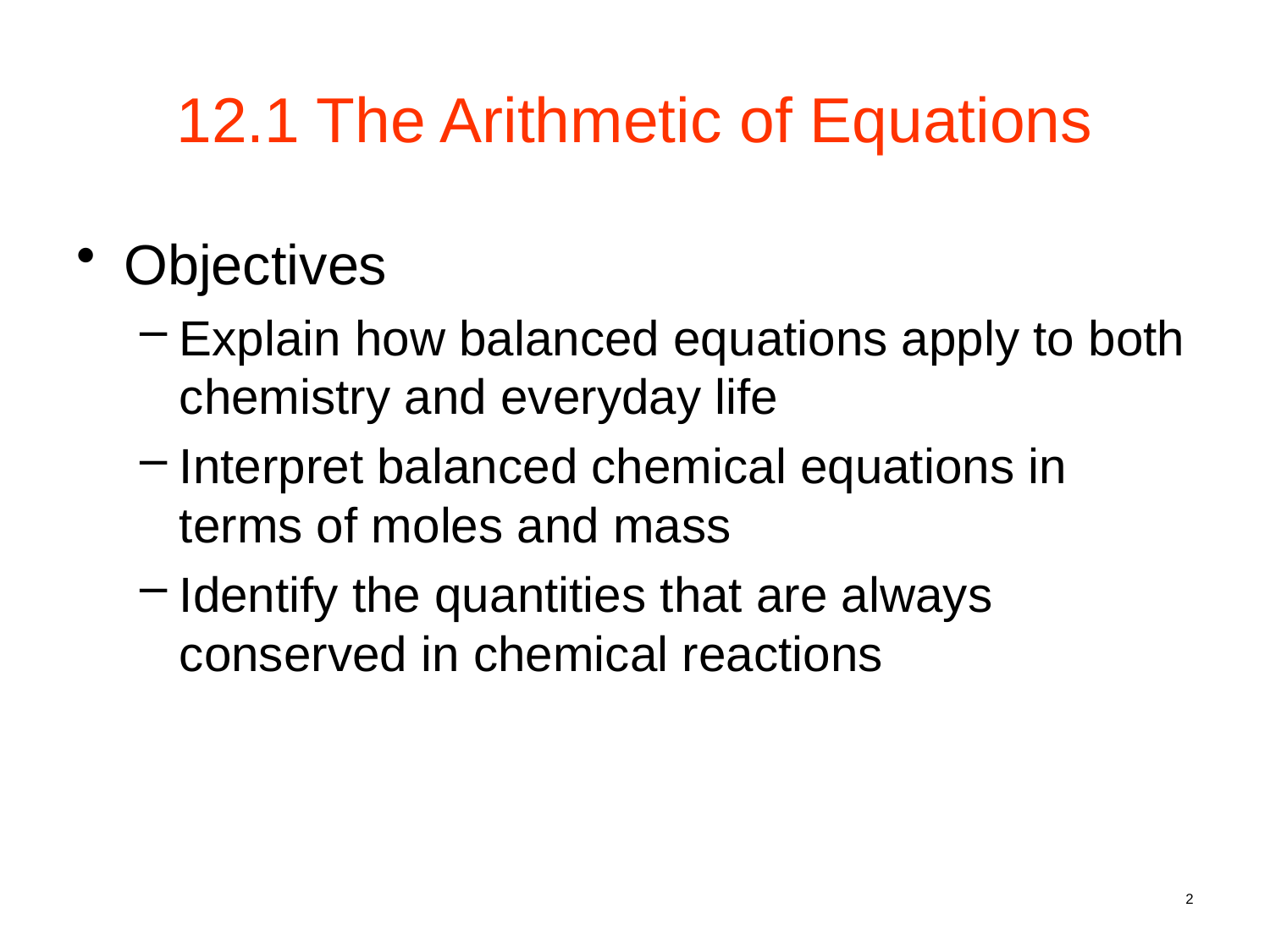

# 12.1 The Arithmetic of Equations
Objectives
Explain how balanced equations apply to both chemistry and everyday life
Interpret balanced chemical equations in terms of moles and mass
Identify the quantities that are always conserved in chemical reactions
2